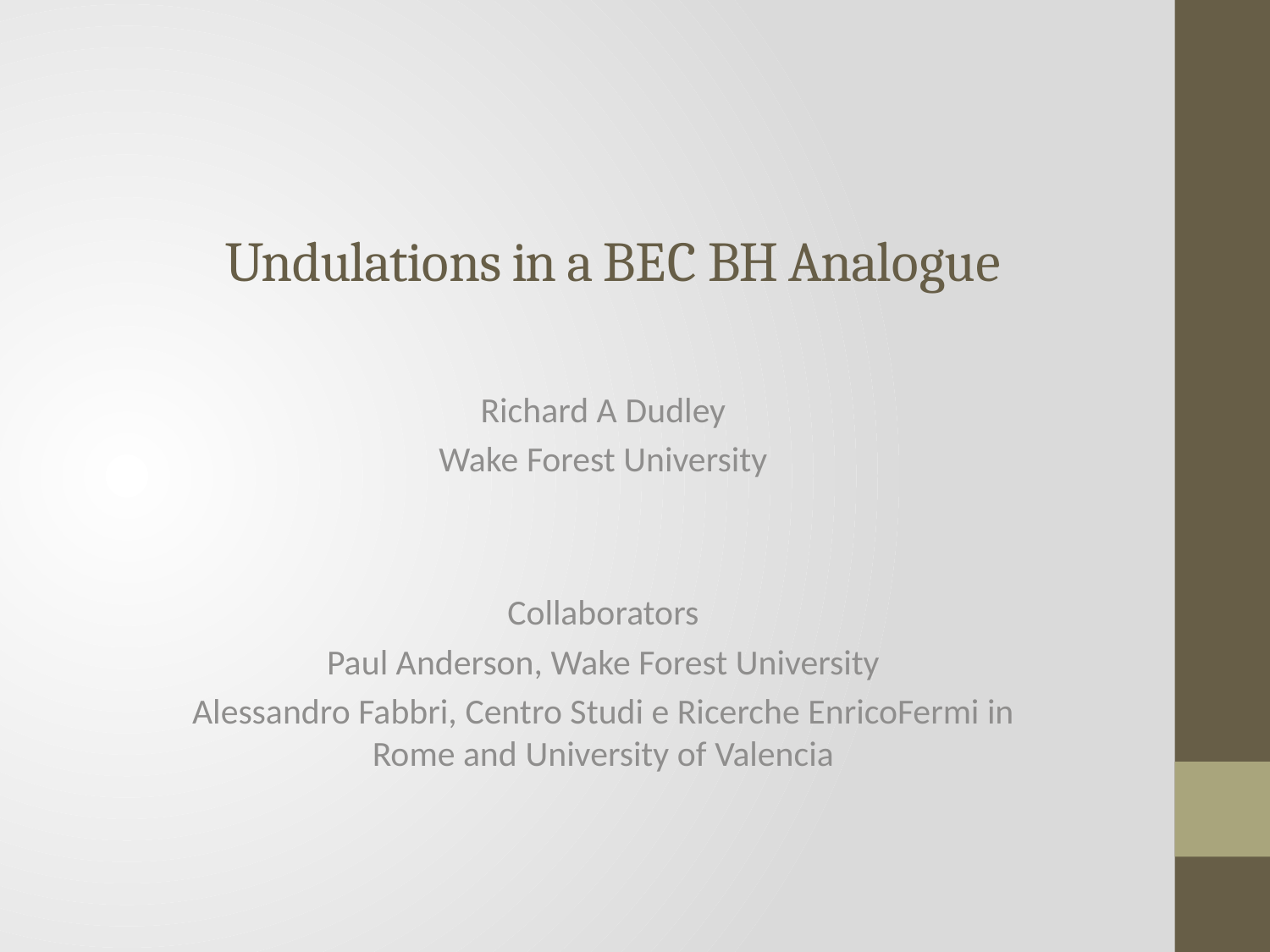

# Undulations in a BEC BH Analogue
Richard A Dudley
Wake Forest University

Collaborators
Paul Anderson, Wake Forest University
Alessandro Fabbri, Centro Studi e Ricerche EnricoFermi in Rome and University of Valencia